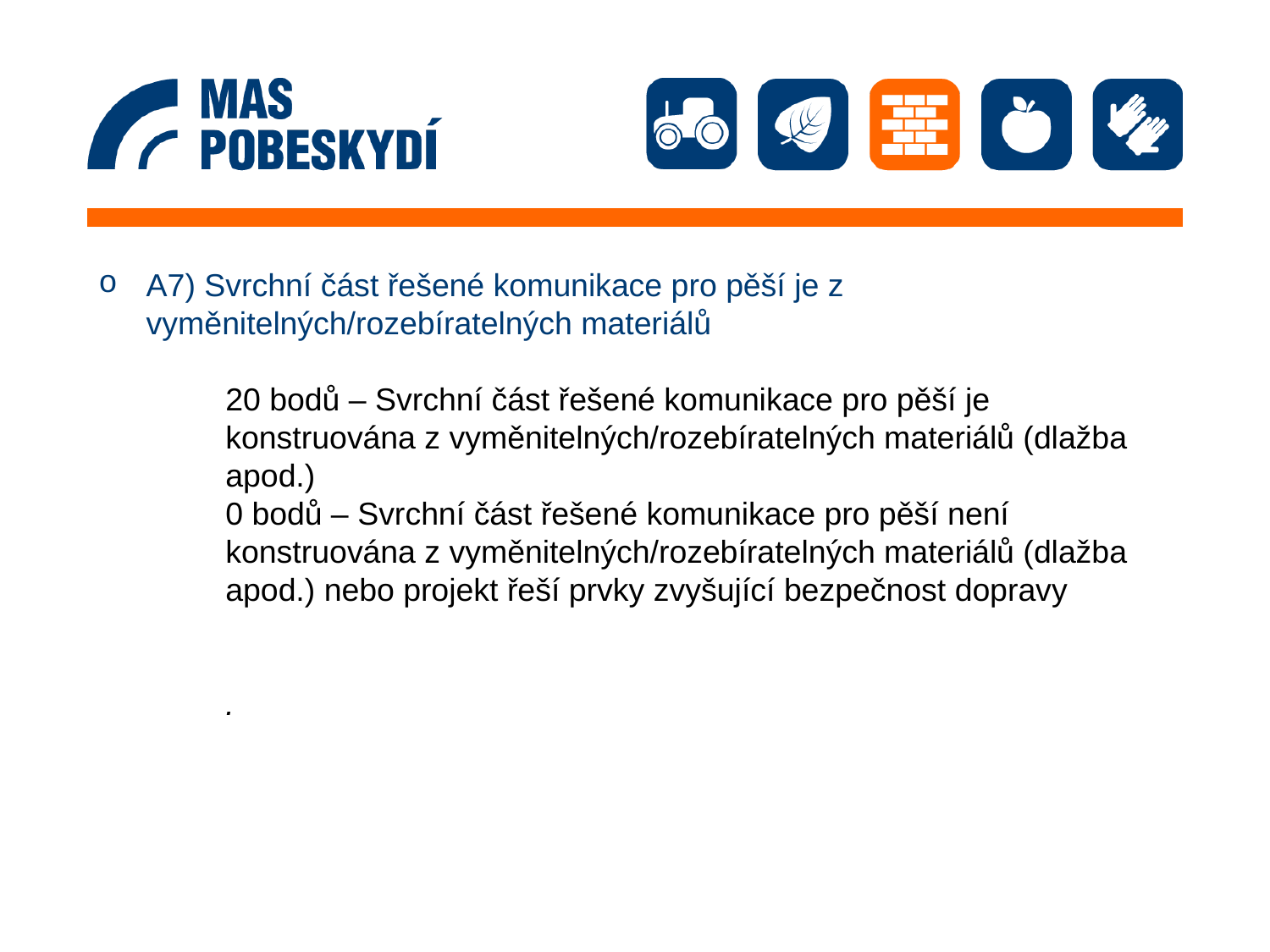

A7) Svrchní část řešené komunikace pro pěší je z vyměnitelných/rozebíratelných materiálů

20 bodů – Svrchní část řešené komunikace pro pěší je konstruována z vyměnitelných/rozebíratelných materiálů (dlažba apod.)
0 bodů – Svrchní část řešené komunikace pro pěší není konstruována z vyměnitelných/rozebíratelných materiálů (dlažba apod.) nebo projekt řeší prvky zvyšující bezpečnost dopravy

.